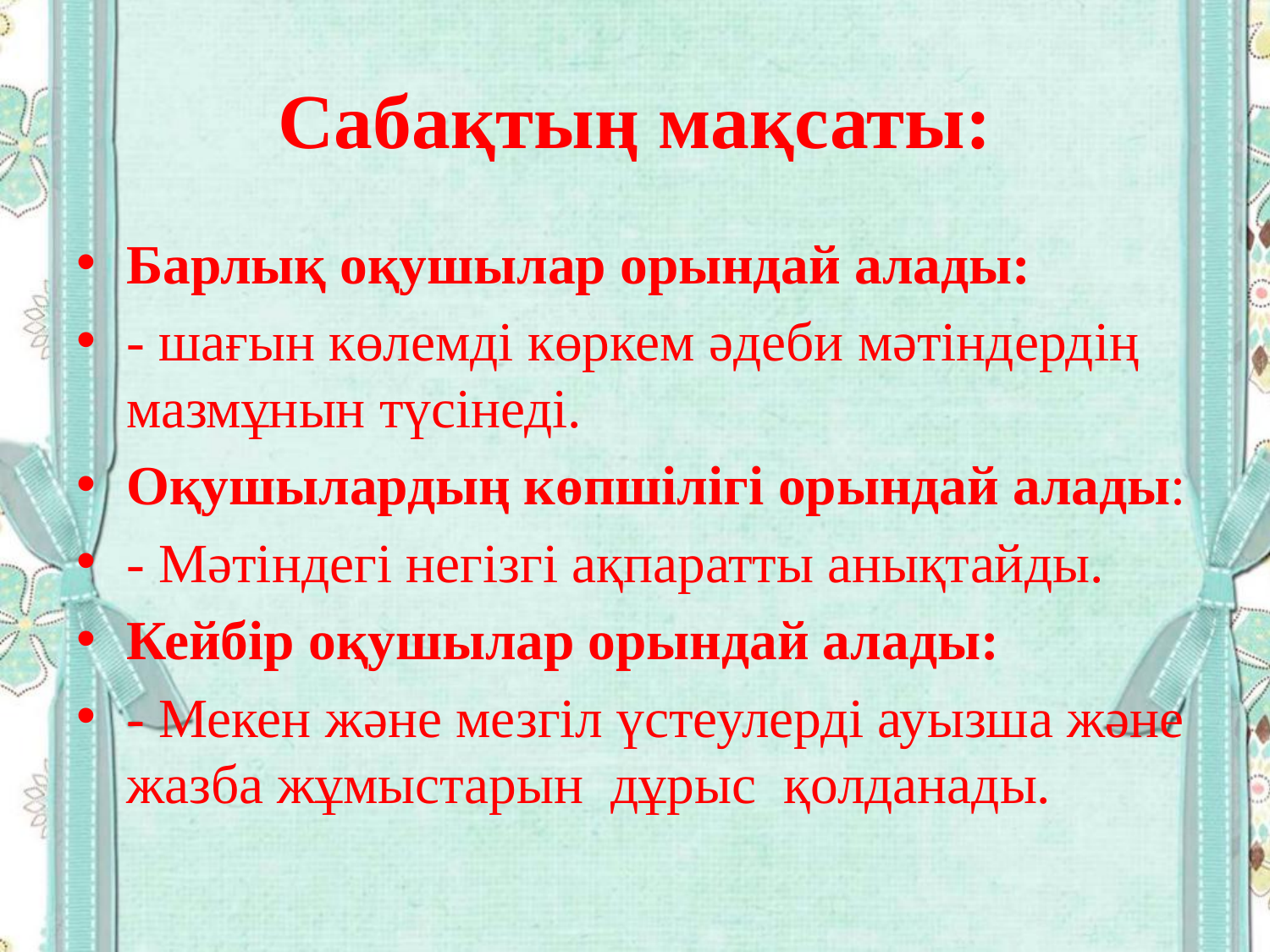

# Сабақтың мақсаты:
Барлық оқушылар орындай алады:
- шағын көлемді көркем әдеби мәтіндердің мазмұнын түсінеді.
Оқушылардың көпшілігі орындай алады:
- Мәтіндегі негізгі ақпаратты анықтайды.
Кейбір оқушылар орындай алады:
- Мекен және мезгіл үстеулерді ауызша және жазба жұмыстарын  дұрыс  қолданады.